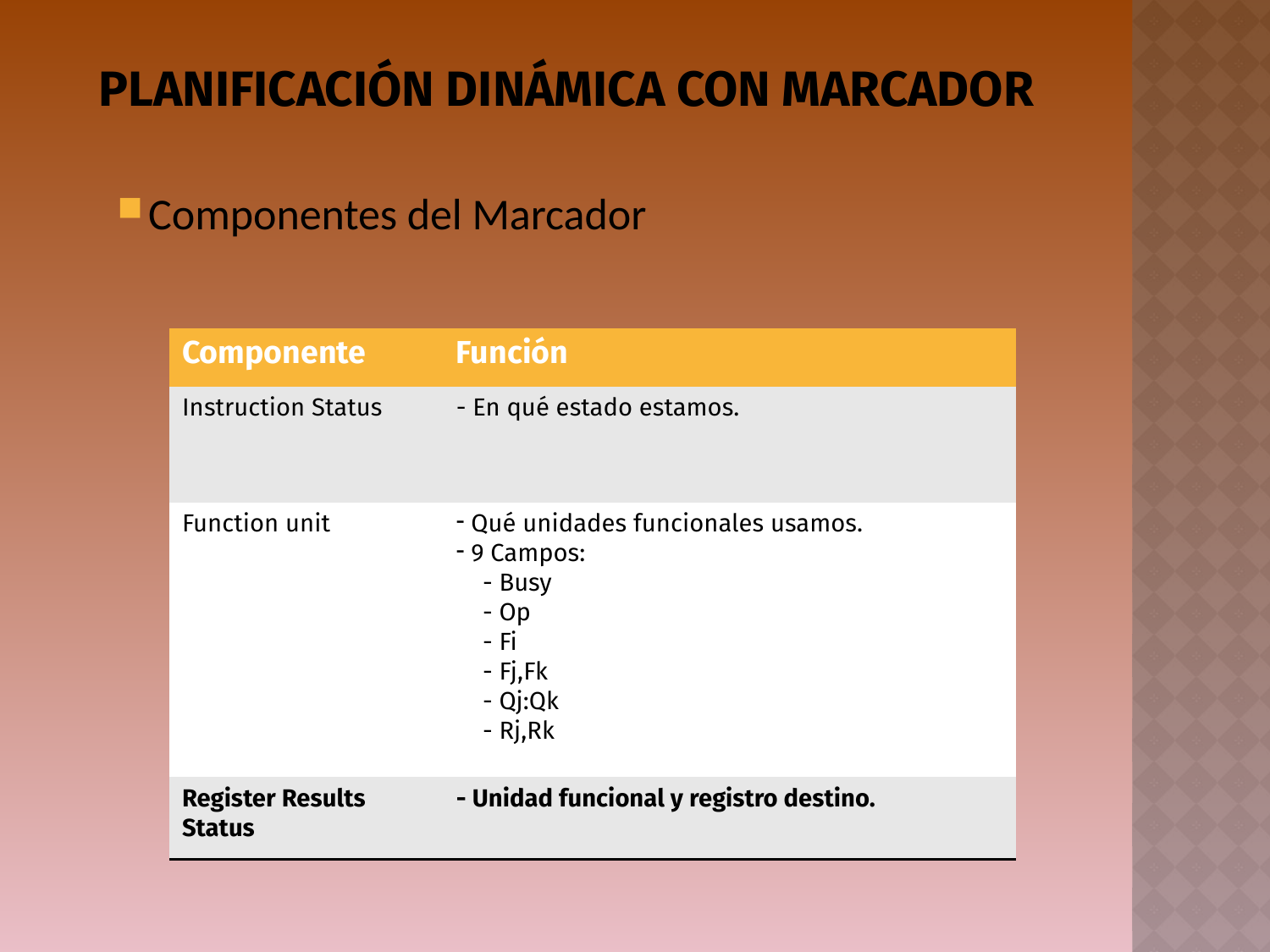

# Planificación dinámica con marcador
Componentes del Marcador

| Componente | Función |
| --- | --- |
| Instruction Status | - En qué estado estamos. |
| Function unit | Qué unidades funcionales usamos. 9 Campos: - Busy - Op - Fi - Fj,Fk - Qj:Qk - Rj,Rk |
| Register Results Status | - Unidad funcional y registro destino. |